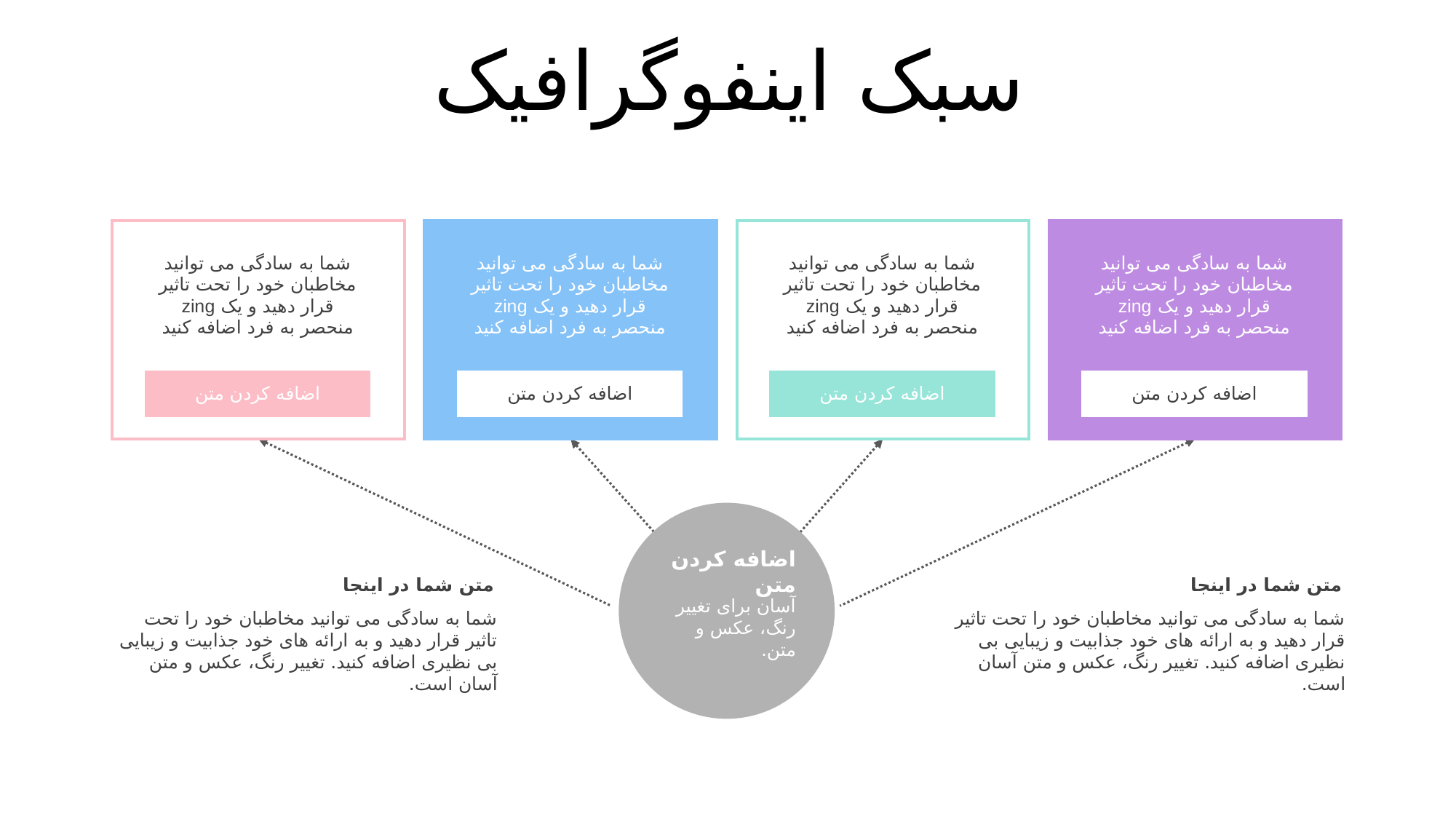

سبک اینفوگرافیک
|  |  |  |
| --- | --- | --- |
|  | شما به سادگی می توانید مخاطبان خود را تحت تاثیر قرار دهید و یک zing منحصر به فرد اضافه کنید |  |
|  |  |  |
|  | اضافه کردن متن |  |
|  |  |  |
|  |  |  |
| --- | --- | --- |
|  | شما به سادگی می توانید مخاطبان خود را تحت تاثیر قرار دهید و یک zing منحصر به فرد اضافه کنید |  |
|  |  |  |
|  | اضافه کردن متن |  |
|  |  |  |
|  |  |  |
| --- | --- | --- |
|  | شما به سادگی می توانید مخاطبان خود را تحت تاثیر قرار دهید و یک zing منحصر به فرد اضافه کنید |  |
|  |  |  |
|  | اضافه کردن متن |  |
|  |  |  |
|  |  |  |
| --- | --- | --- |
|  | شما به سادگی می توانید مخاطبان خود را تحت تاثیر قرار دهید و یک zing منحصر به فرد اضافه کنید |  |
|  |  |  |
|  | اضافه کردن متن |  |
|  |  |  |

اضافه کردن متن
آسان برای تغییر رنگ، عکس و متن.
متن شما در اینجا
شما به سادگی می توانید مخاطبان خود را تحت تاثیر قرار دهید و به ارائه های خود جذابیت و زیبایی بی نظیری اضافه کنید. تغییر رنگ، عکس و متن آسان است.
متن شما در اینجا
شما به سادگی می توانید مخاطبان خود را تحت تاثیر قرار دهید و به ارائه های خود جذابیت و زیبایی بی نظیری اضافه کنید. تغییر رنگ، عکس و متن آسان است.